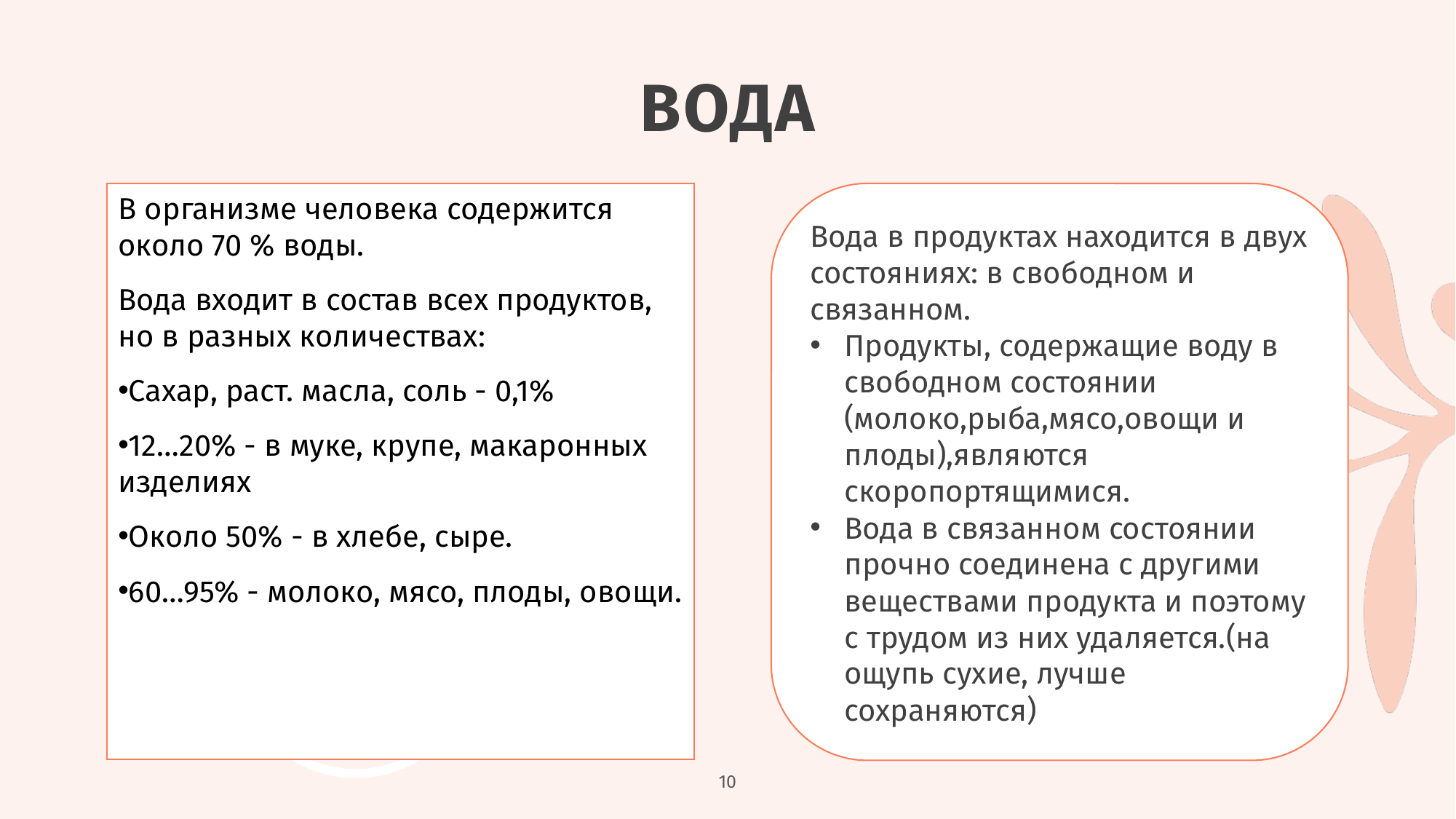

# Вода
В организме человека содержится около 70 % воды.
Вода входит в состав всех продуктов, но в разных количествах:
Сахар, раст. масла, соль - 0,1%
12…20% - в муке, крупе, макаронных изделиях
Около 50% - в хлебе, сыре.
60…95% - молоко, мясо, плоды, овощи.

Вода в продуктах находится в двух состояниях: в свободном и связанном.
Продукты, содержащие воду в свободном состоянии (молоко,рыба,мясо,овощи и плоды),являются скоропортящимися.
Вода в связанном состоянии прочно соединена с другими веществами продукта и поэтому с трудом из них удаляется.(на ощупь сухие, лучше сохраняются)
10